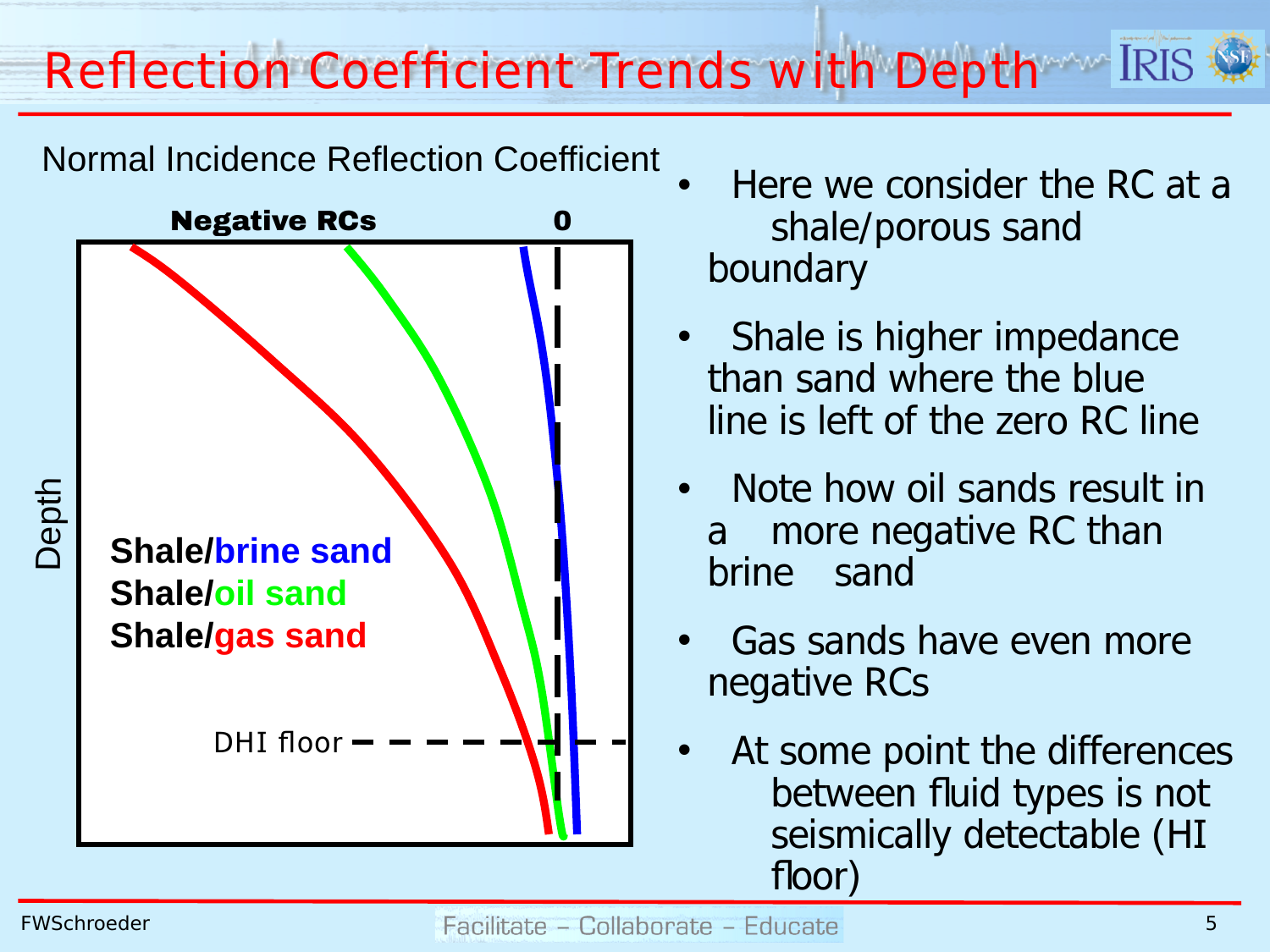

# Reflection Coefficient Trends with Depth
Normal Incidence Reflection Coefficient
  Here we consider the RC at a 	shale/porous sand boundary
  Shale is higher impedance 	than sand where the blue 	line is left of the zero RC line
  Note how oil sands result in a 	more negative RC than brine 	sand
  Gas sands have even more 	negative RCs
  At some point the differences 	between fluid types is not 	seismically detectable (HI 	floor)
Negative RCs                   0

Depth
Shale/brine sand
Shale/oil sand
Shale/gas sand
DHI floor